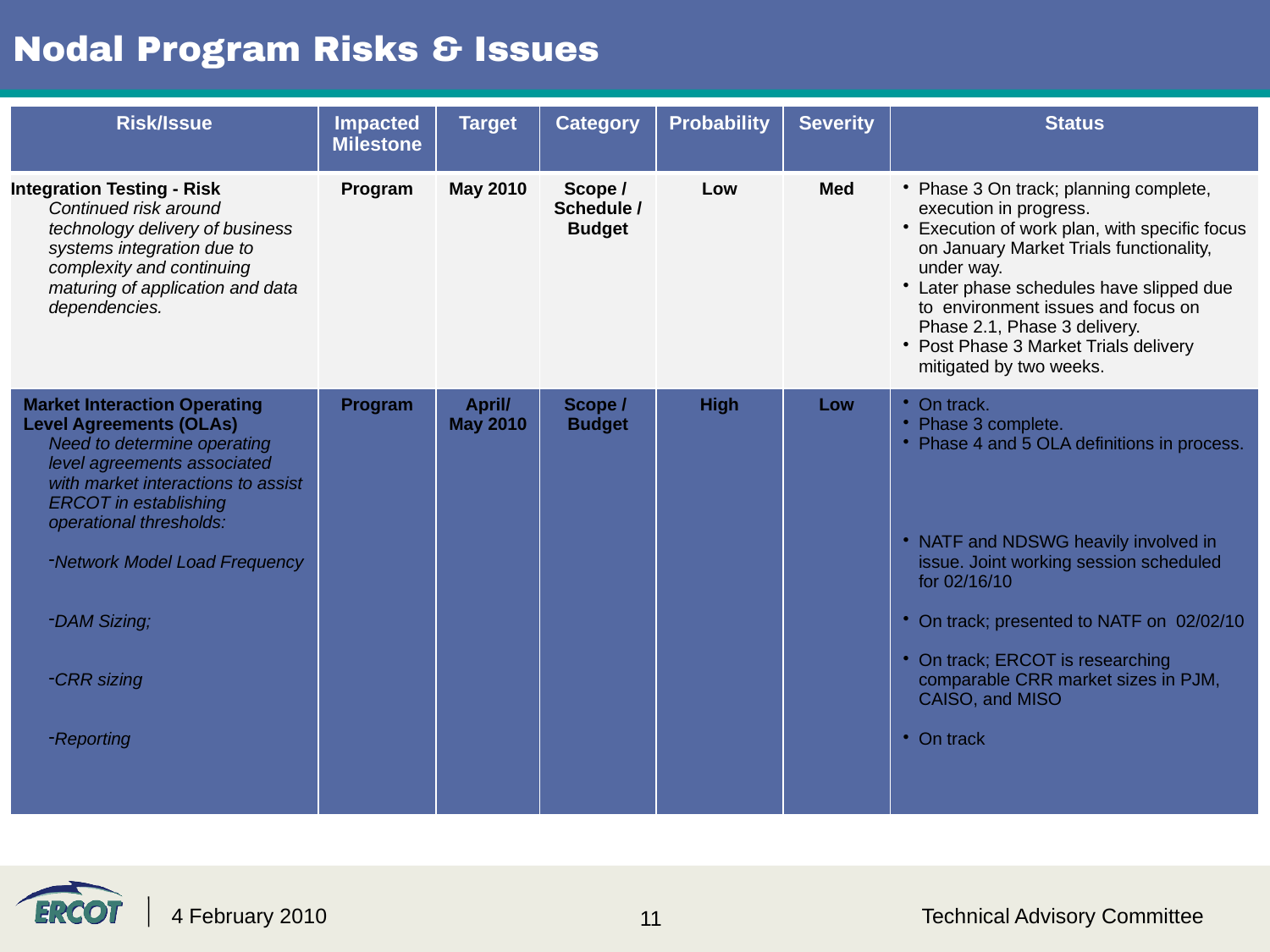

# Nodal Program Risks & Issues
| Risk/Issue | Impacted Milestone | Target | Category | Probability | Severity | Status |
| --- | --- | --- | --- | --- | --- | --- |
| Integration Testing - Risk Continued risk around technology delivery of business systems integration due to complexity and continuing maturing of application and data dependencies. | Program | May 2010 | Scope / Schedule / Budget | Low | Med | Phase 3 On track; planning complete, execution in progress. Execution of work plan, with specific focus on January Market Trials functionality, under way. Later phase schedules have slipped due to environment issues and focus on Phase 2.1, Phase 3 delivery. Post Phase 3 Market Trials delivery mitigated by two weeks. |
| Market Interaction Operating Level Agreements (OLAs) Need to determine operating level agreements associated with market interactions to assist ERCOT in establishing operational thresholds: Network Model Load Frequency DAM Sizing; CRR sizing Reporting | Program | April/ May 2010 | Scope / Budget | High | Low | On track. Phase 3 complete. Phase 4 and 5 OLA definitions in process. NATF and NDSWG heavily involved in issue. Joint working session scheduled for 02/16/10 On track; presented to NATF on 02/02/10 On track; ERCOT is researching comparable CRR market sizes in PJM, CAISO, and MISO On track |
4 February 2010
Technical Advisory Committee